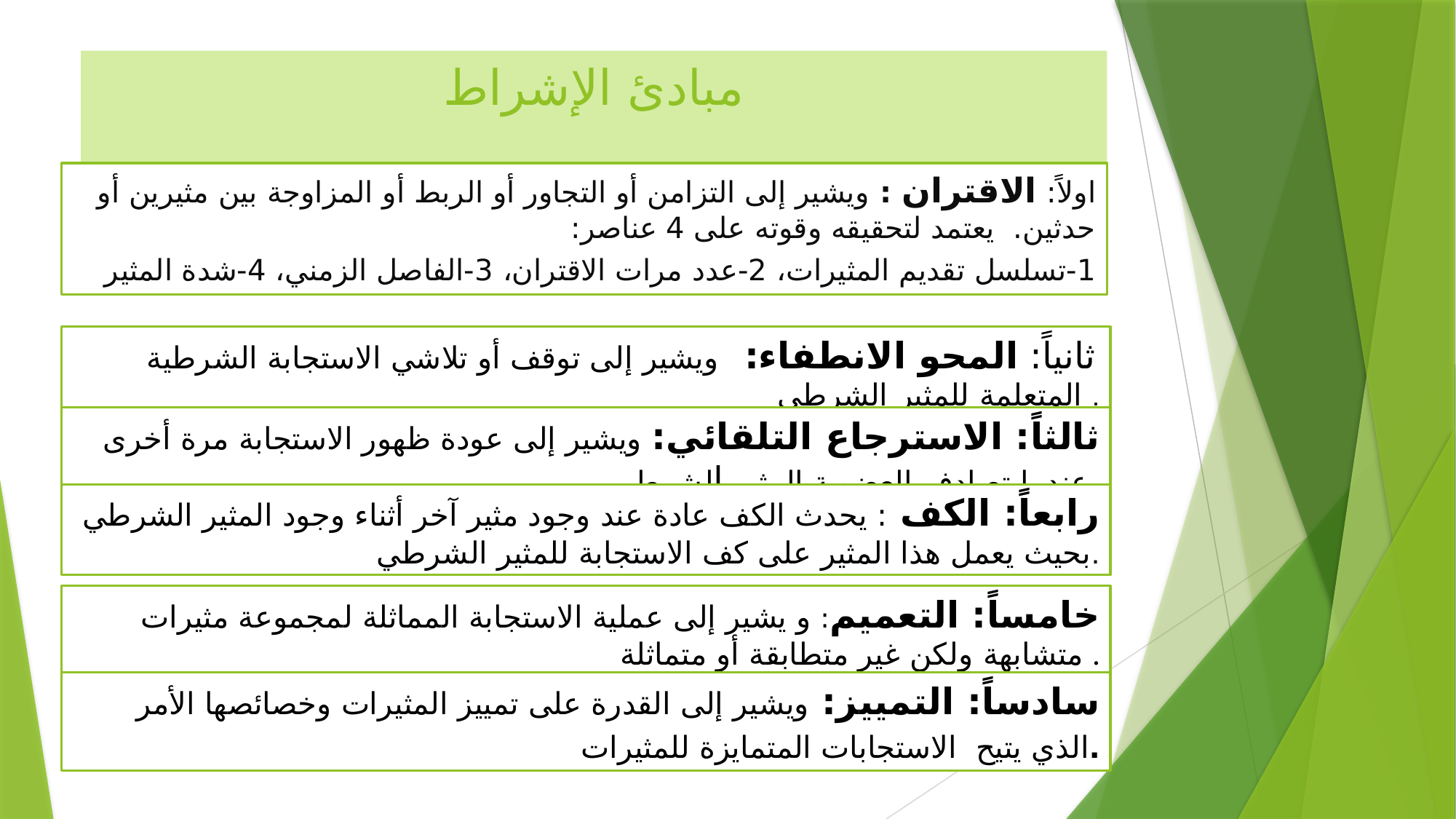

# مبادئ الإشراط
اولاً: الاقتران : ويشير إلى التزامن أو التجاور أو الربط أو المزاوجة بين مثيرين أو حدثين.  يعتمد لتحقيقه وقوته على 4 عناصر:
1-تسلسل تقديم المثيرات، 2-عدد مرات الاقتران، 3-الفاصل الزمني، 4-شدة المثير

ثانياً: المحو الانطفاء:  ويشير إلى توقف أو تلاشي الاستجابة الشرطية المتعلمة للمثير الشرطي .
ثالثاً: الاسترجاع التلقائي: ويشير إلى عودة ظهور الاستجابة مرة أخرى عندما تصادف العضوية المثير الشرطي.
رابعاً: الكف : يحدث الكف عادة عند وجود مثير آخر أثناء وجود المثير الشرطي بحيث يعمل هذا المثير على كف الاستجابة للمثير الشرطي.
خامساً: التعميم: و يشير إلى عملية الاستجابة المماثلة لمجموعة مثيرات متشابهة ولكن غير متطابقة أو متماثلة .
سادساً: التمييز: ويشير إلى القدرة على تمييز المثيرات وخصائصها الأمر الذي يتيح  الاستجابات المتمايزة للمثيرات.